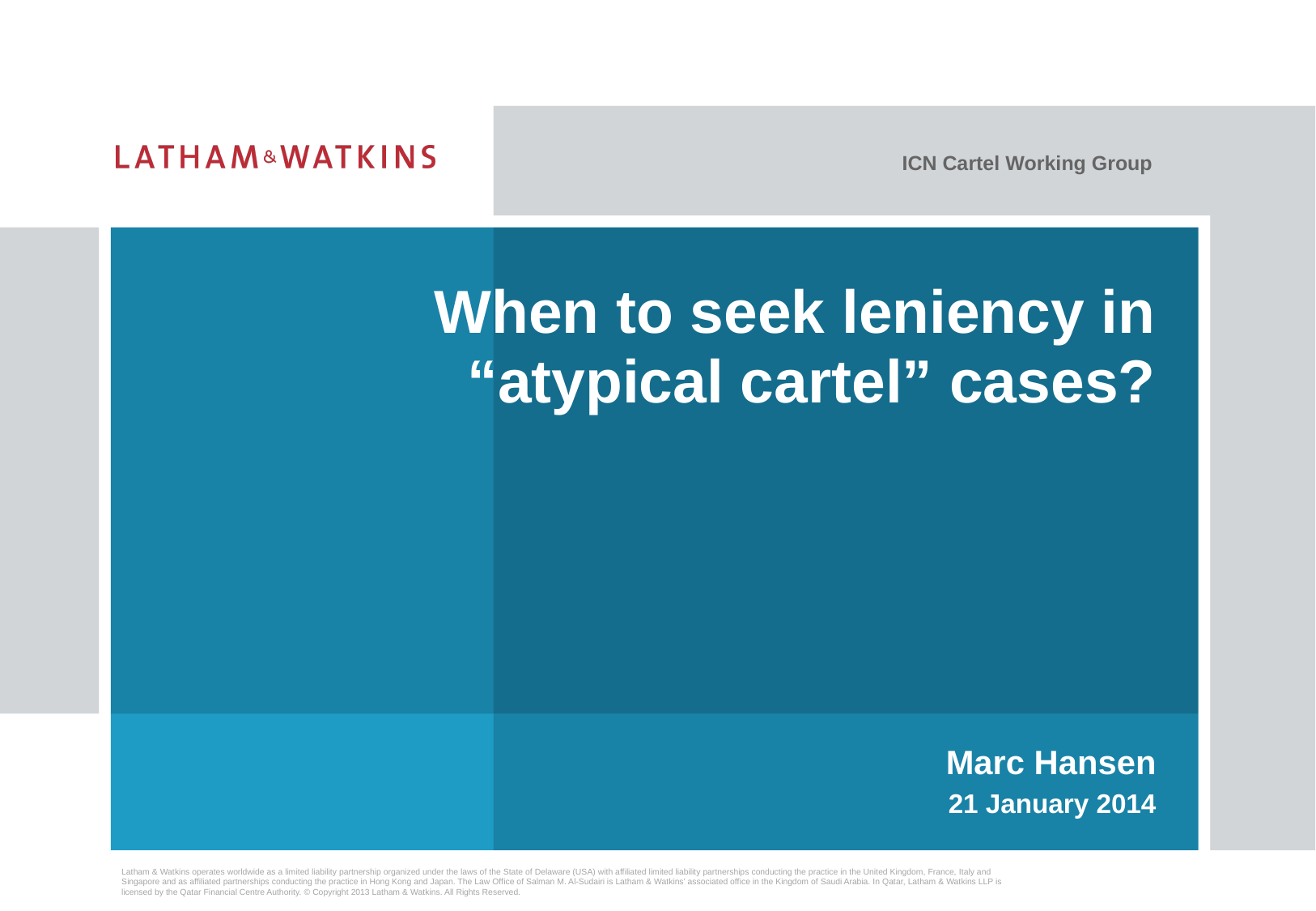

ICN Cartel Working Group
# When to seek leniency in “atypical cartel” cases?
Marc Hansen
21 January 2014